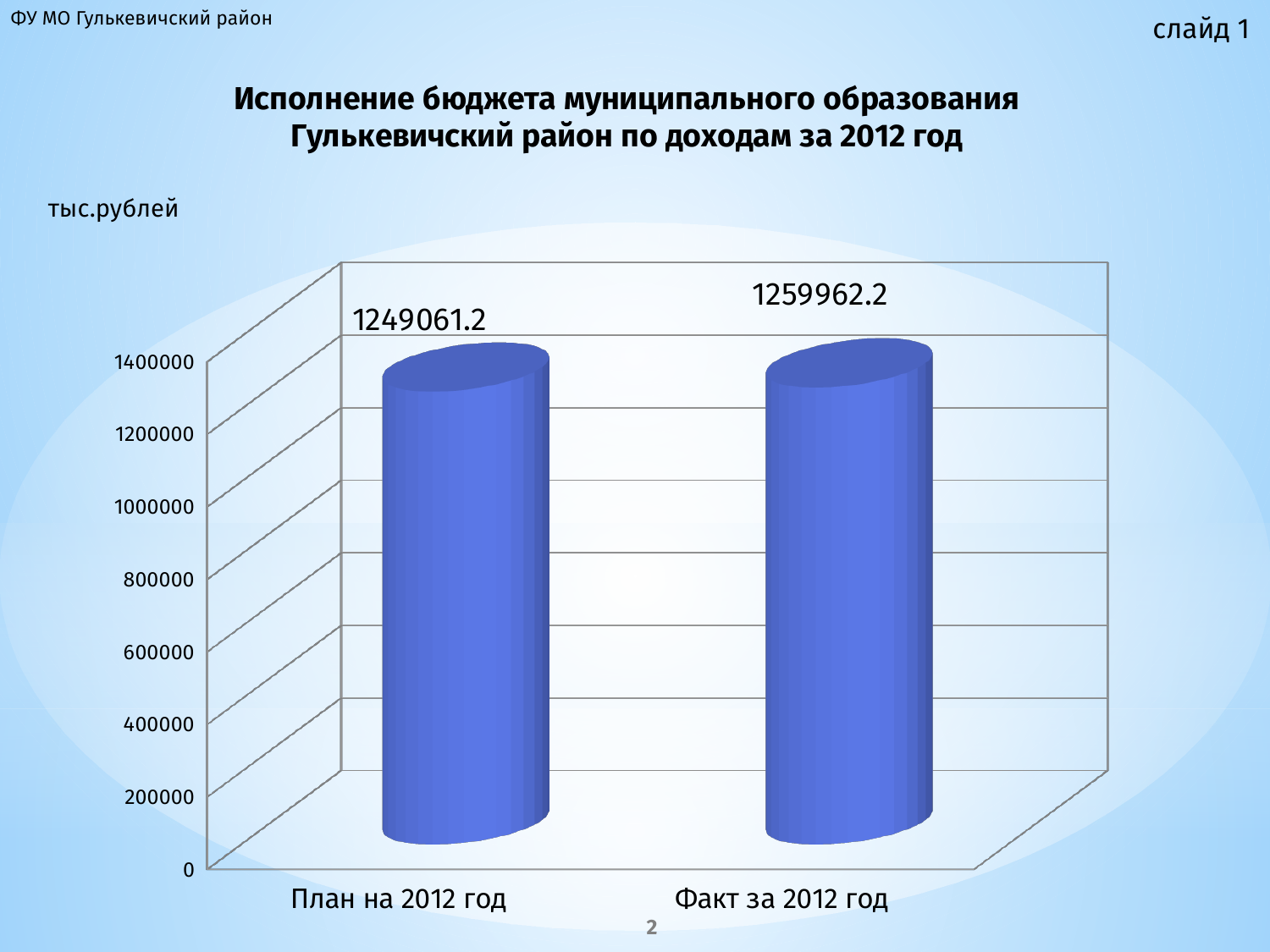

ФУ МО Гулькевичский район
слайд 1

[unsupported chart]

тыс.рублей
2